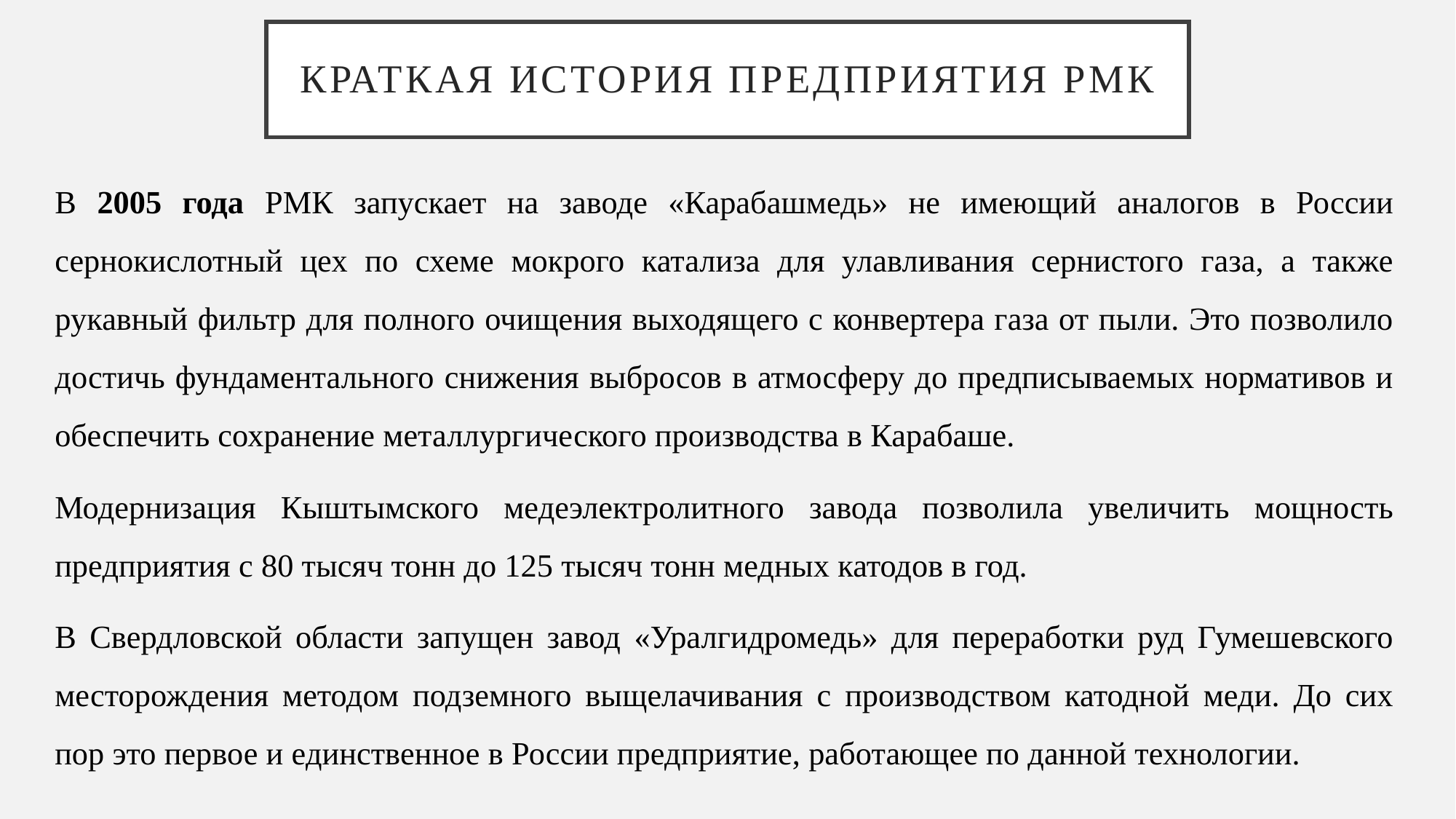

# Краткая история предприятия РМК
В 2005 года РМК запускает на заводе «Карабашмедь» не имеющий аналогов в России сернокислотный цех по схеме мокрого катализа для улавливания сернистого газа, а также рукавный фильтр для полного очищения выходящего с конвертера газа от пыли. Это позволило достичь фундаментального снижения выбросов в атмосферу до предписываемых нормативов и обеспечить сохранение металлургического производства в Карабаше.
Модернизация Кыштымского медеэлектролитного завода позволила увеличить мощность предприятия с 80 тысяч тонн до 125 тысяч тонн медных катодов в год.
В Свердловской области запущен завод «Уралгидромедь» для переработки руд Гумешевского месторождения методом подземного выщелачивания с производством катодной меди. До сих пор это первое и единственное в России предприятие, работающее по данной технологии.